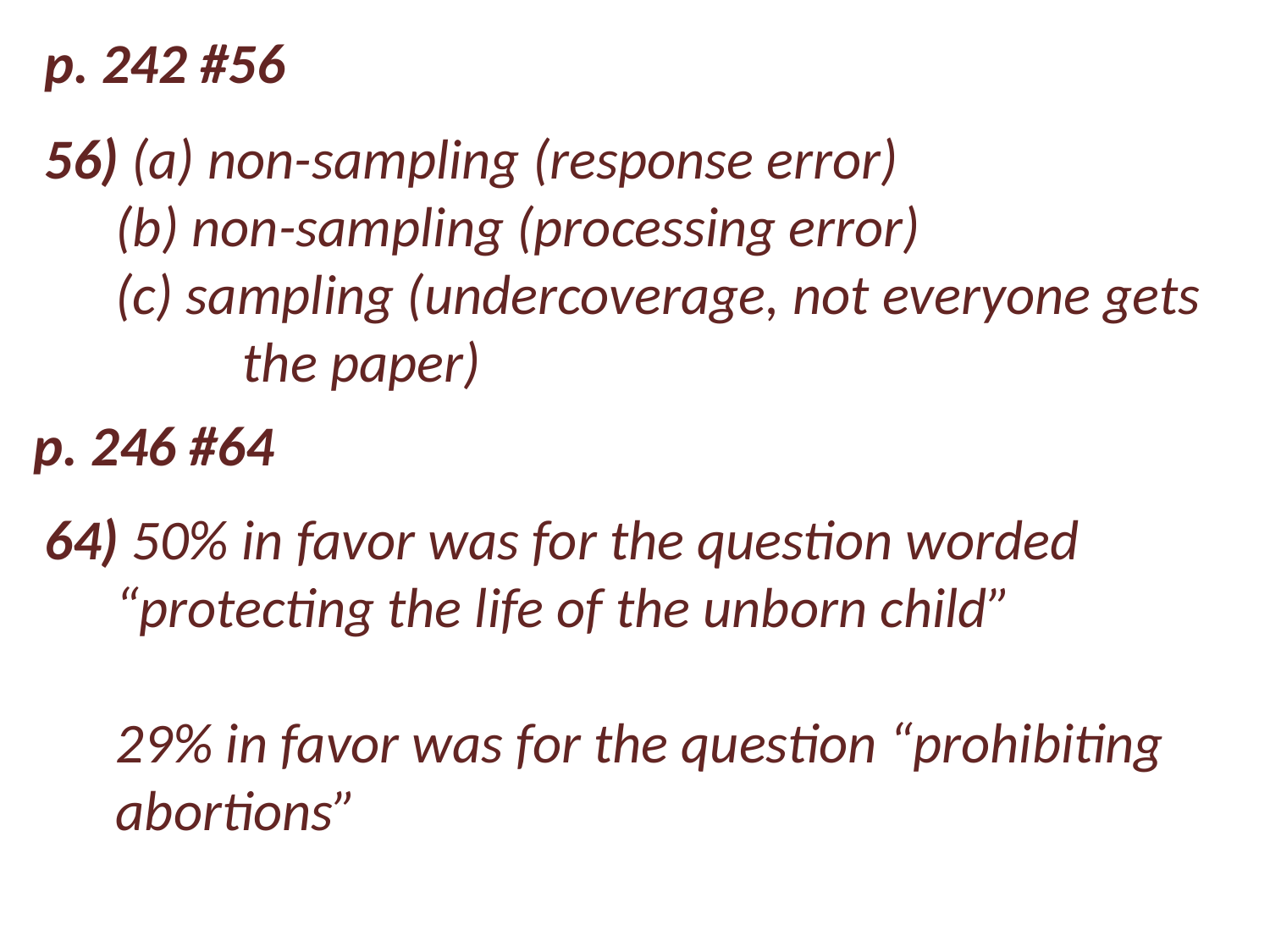

p. 242 #56
56) (a) non-sampling (response error)
	(b) non-sampling (processing error)
	(c) sampling (undercoverage, not everyone gets 	the paper)
p. 246 #64
64) 50% in favor was for the question worded “protecting the life of the unborn child”

	29% in favor was for the question “prohibiting abortions”